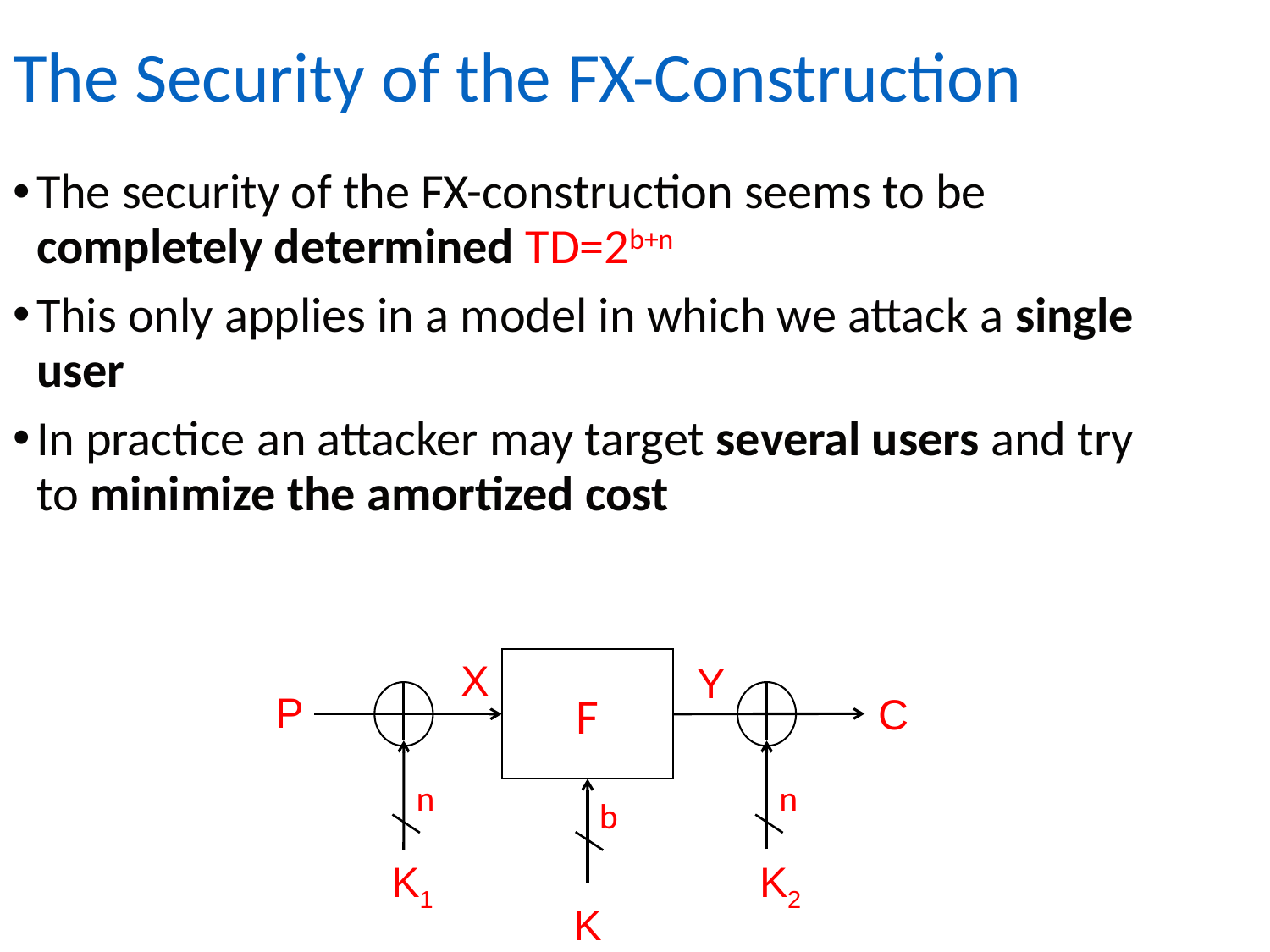

# The Security of the FX-Construction
The security of the FX-construction seems to be completely determined TD=2b+n
This only applies in a model in which we attack a single user
In practice an attacker may target several users and try to minimize the amortized cost

X
F

K2
K1
Y
P
C
n
n
b
K